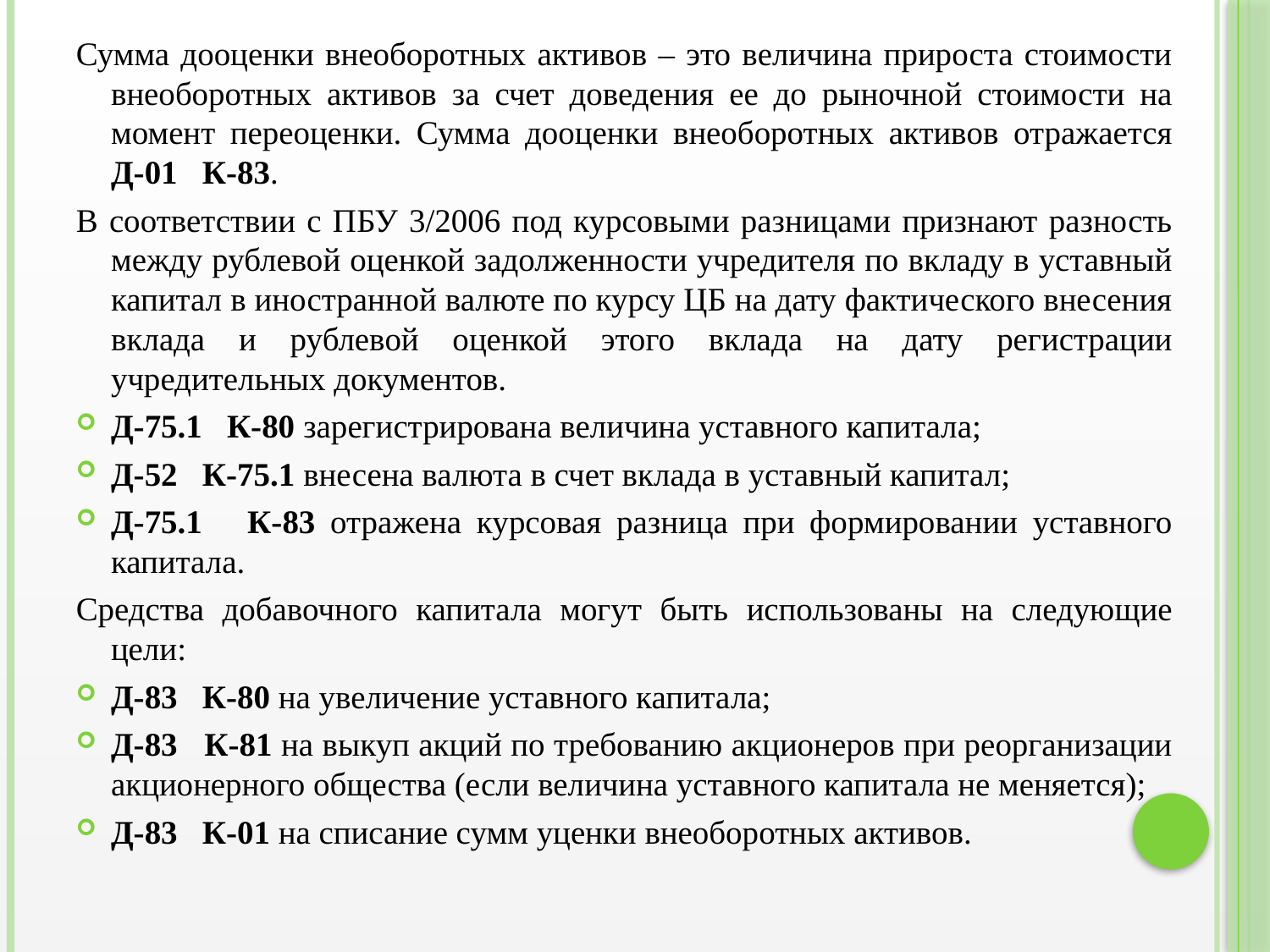

Сумма дооценки внеоборотных активов – это величина прироста стоимости внеоборотных активов за счет доведения ее до рыночной стоимости на момент переоценки. Сумма дооценки внеоборотных активов отражается Д-01   К-83.
В соответствии с ПБУ 3/2006 под курсовыми разницами признают разность между рублевой оценкой задолженности учредителя по вкладу в уставный капитал в иностранной валюте по курсу ЦБ на дату фактического внесения вклада и рублевой оценкой этого вклада на дату регистрации учредительных документов.
Д-75.1   К-80 зарегистрирована величина уставного капитала;
Д-52   К-75.1 внесена валюта в счет вклада в уставный капитал;
Д-75.1   К-83 отражена курсовая разница при формировании уставного капитала.
Средства добавочного капитала могут быть использованы на следующие цели:
Д-83   К-80 на увеличение уставного капитала;
Д-83   К-81 на выкуп акций по требованию акционеров при реорганизации акционерного общества (если величина уставного капитала не меняется);
Д-83   К-01 на списание сумм уценки внеоборотных активов.